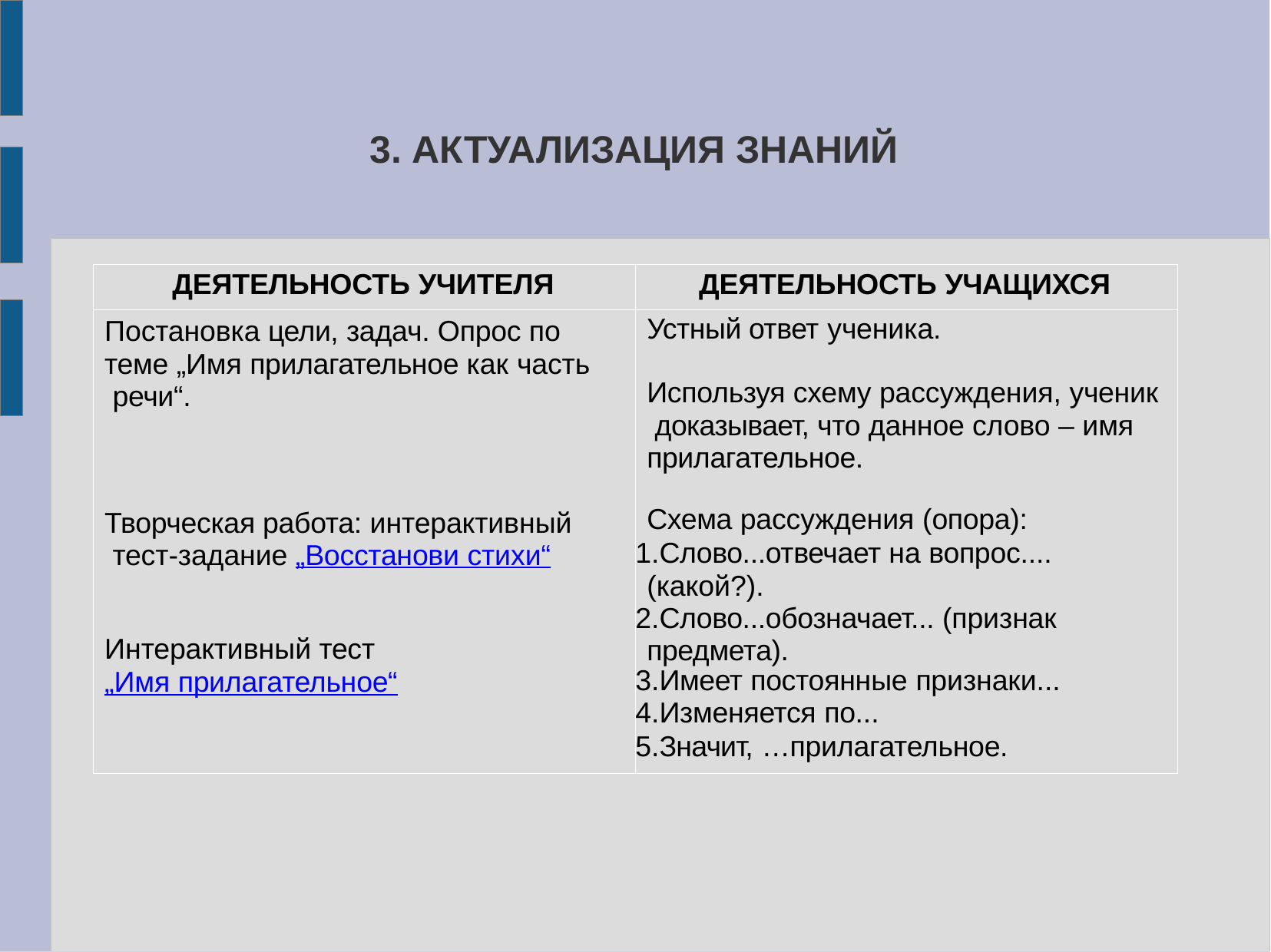

# 3. АКТУАЛИЗАЦИЯ ЗНАНИЙ
| ДЕЯТЕЛЬНОСТЬ УЧИТЕЛЯ | ДЕЯТЕЛЬНОСТЬ УЧАЩИХСЯ |
| --- | --- |
| Постановка цели, задач. Опрос по теме „Имя прилагательное как часть речи“. Творческая работа: интерактивный тест-задание „Восстанови стихи“ Интерактивный тест „Имя прилагательное“ | Устный ответ ученика. Используя схему рассуждения, ученик доказывает, что данное слово – имя прилагательное. Схема рассуждения (опора): Слово...отвечает на вопрос.... (какой?). Слово...обозначает... (признак предмета). Имеет постоянные признаки... Изменяется по... Значит, …прилагательное. |